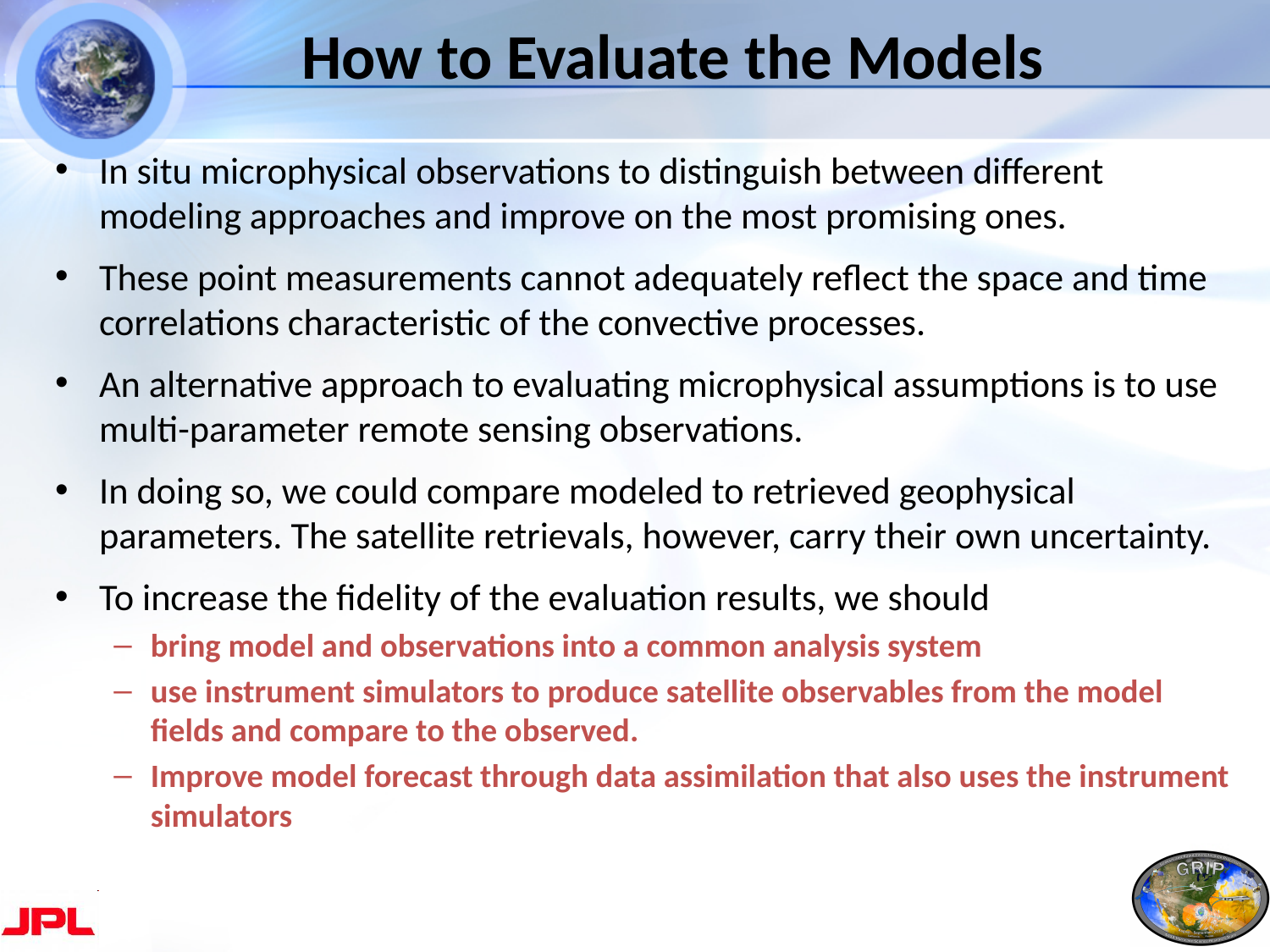

# How to Evaluate the Models
In situ microphysical observations to distinguish between different modeling approaches and improve on the most promising ones.
These point measurements cannot adequately reflect the space and time correlations characteristic of the convective processes.
An alternative approach to evaluating microphysical assumptions is to use multi-parameter remote sensing observations.
In doing so, we could compare modeled to retrieved geophysical parameters. The satellite retrievals, however, carry their own uncertainty.
To increase the fidelity of the evaluation results, we should
bring model and observations into a common analysis system
use instrument simulators to produce satellite observables from the model fields and compare to the observed.
Improve model forecast through data assimilation that also uses the instrument simulators